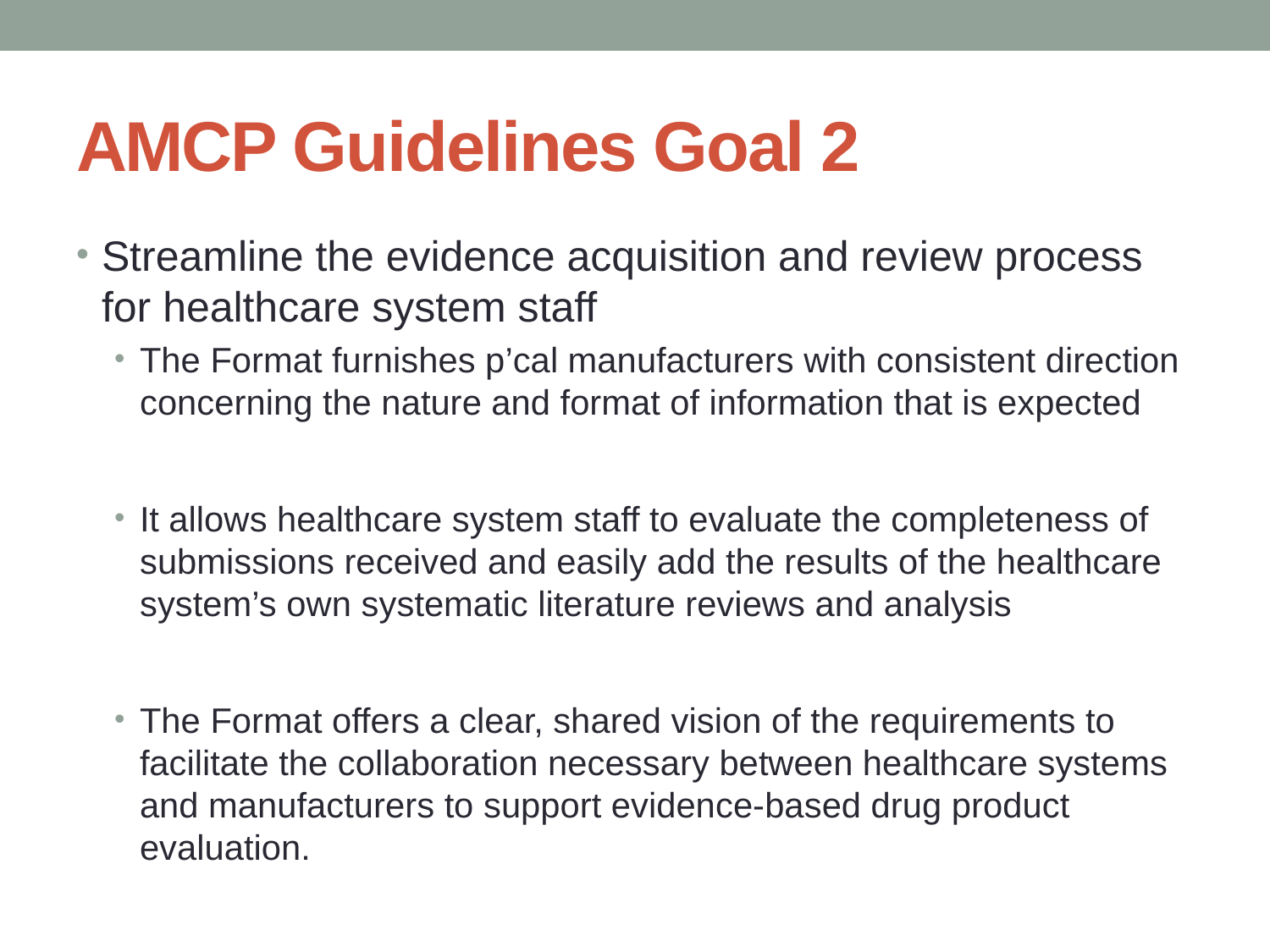

# AMCP Guidelines Goal 2
Streamline the evidence acquisition and review process for healthcare system staff
The Format furnishes p’cal manufacturers with consistent direction concerning the nature and format of information that is expected

It allows healthcare system staff to evaluate the completeness of submissions received and easily add the results of the healthcare system’s own systematic literature reviews and analysis

The Format offers a clear, shared vision of the requirements to facilitate the collaboration necessary between healthcare systems and manufacturers to support evidence-based drug product evaluation.